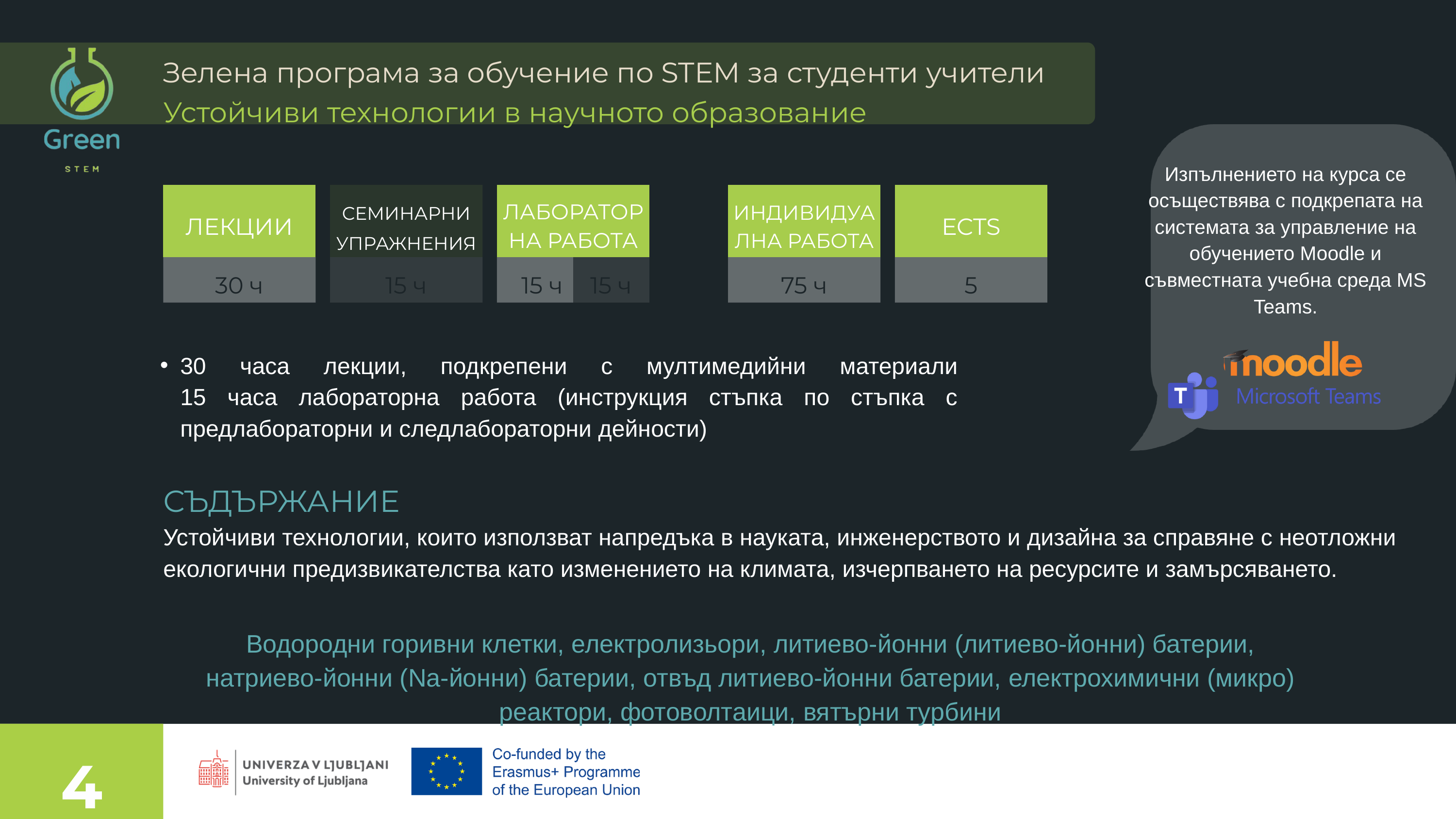

Зелена програма за обучение по STEM за студенти учители
Устойчиви технологии в научното образование

Изпълнението на курса се осъществява с подкрепата на системата за управление на обучението Moodle и съвместната учебна среда MS Teams.

ЛЕКЦИИ

СЕМИНАРНИ УПРАЖНЕНИЯ

ЛАБОРАТОРНА РАБОТА

ИНДИВИДУАЛНА РАБОТА

ECTS

30 ч

15 ч

15 ч

15 ч

75 ч

5

30 часа лекции, подкрепени с мултимедийни материали
15 часа лабораторна работа (инструкция стъпка по стъпка с предлабораторни и следлабораторни дейности)
СЪДЪРЖАНИЕ
Устойчиви технологии, които използват напредъка в науката, инженерството и дизайна за справяне с неотложни екологични предизвикателства като изменението на климата, изчерпването на ресурсите и замърсяването.
Водородни горивни клетки, електролизьори, литиево-йонни (литиево-йонни) батерии, натриево-йонни (Na-йонни) батерии, отвъд литиево-йонни батерии, електрохимични (микро) реактори, фотоволтаици, вятърни турбини

4

Presented by Rachelle Beaudry